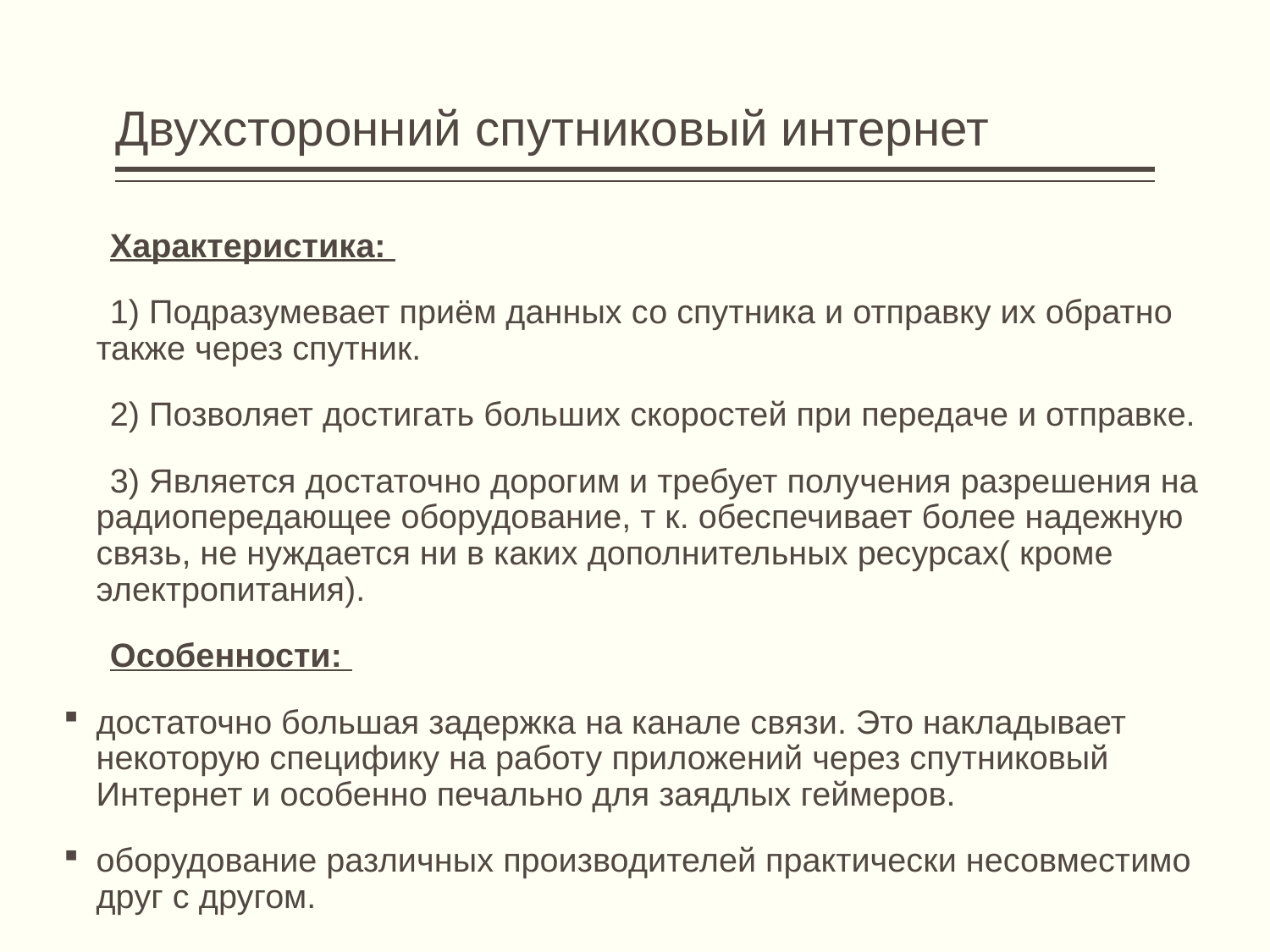

# Двухсторонний спутниковый интернет
     Характеристика:
     1) Подразумевает приём данных со спутника и отправку их обратно также через спутник.
     2) Позволяет достигать больших скоростей при передаче и отправке.
     3) Является достаточно дорогим и требует получения разрешения на радиопередающее оборудование, т к. обеспечивает более надежную связь, не нуждается ни в каких дополнительных ресурсах( кроме электропитания).
     Особенности:
достаточно большая задержка на канале связи. Это накладывает некоторую специфику на работу приложений через спутниковый Интернет и особенно печально для заядлых геймеров.
оборудование различных производителей практически несовместимо друг с другом.